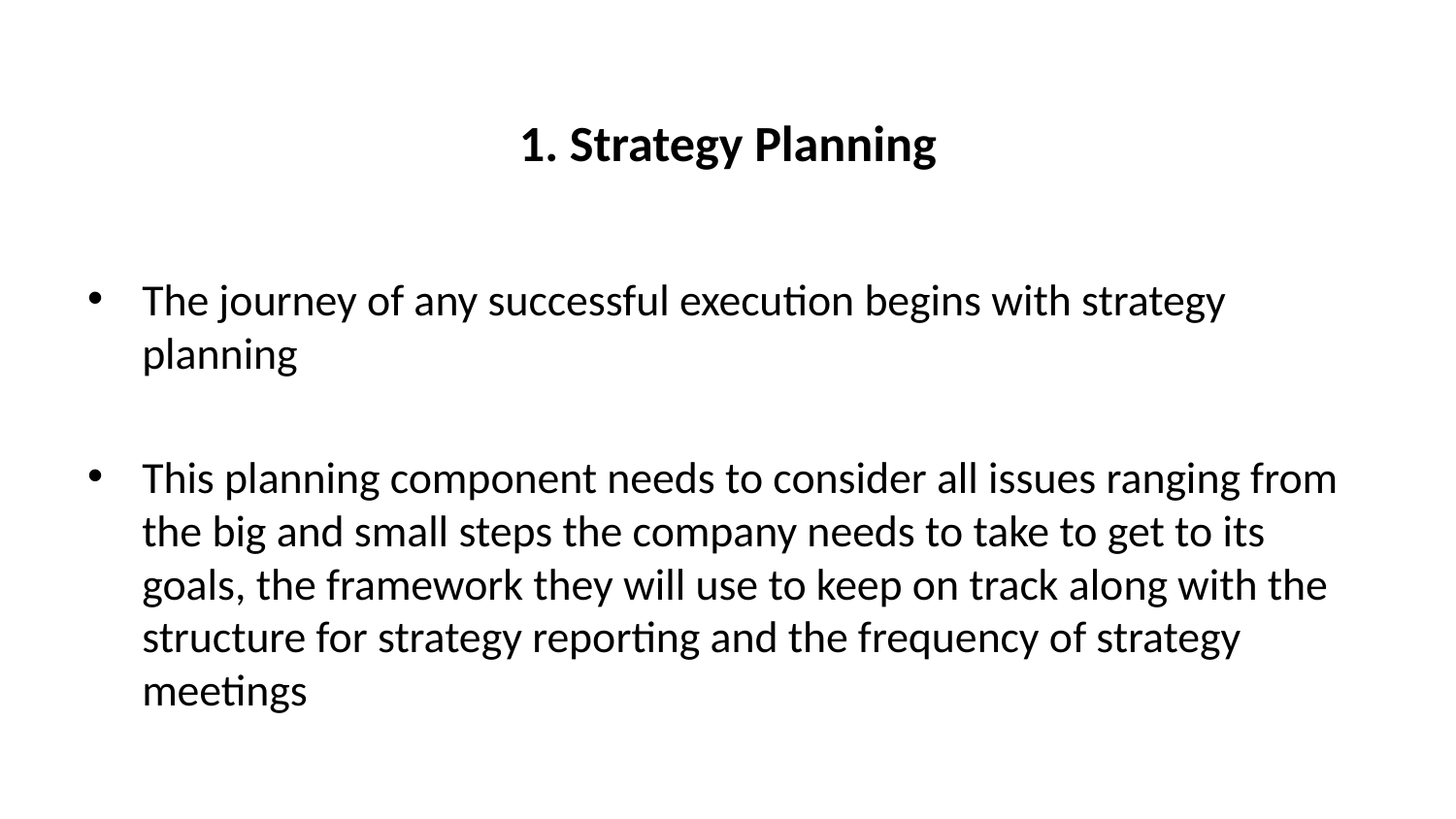

# 1. Strategy Planning
The journey of any successful execution begins with strategy planning

This planning component needs to consider all issues ranging from the big and small steps the company needs to take to get to its goals, the framework they will use to keep on track along with the structure for strategy reporting and the frequency of strategy meetings